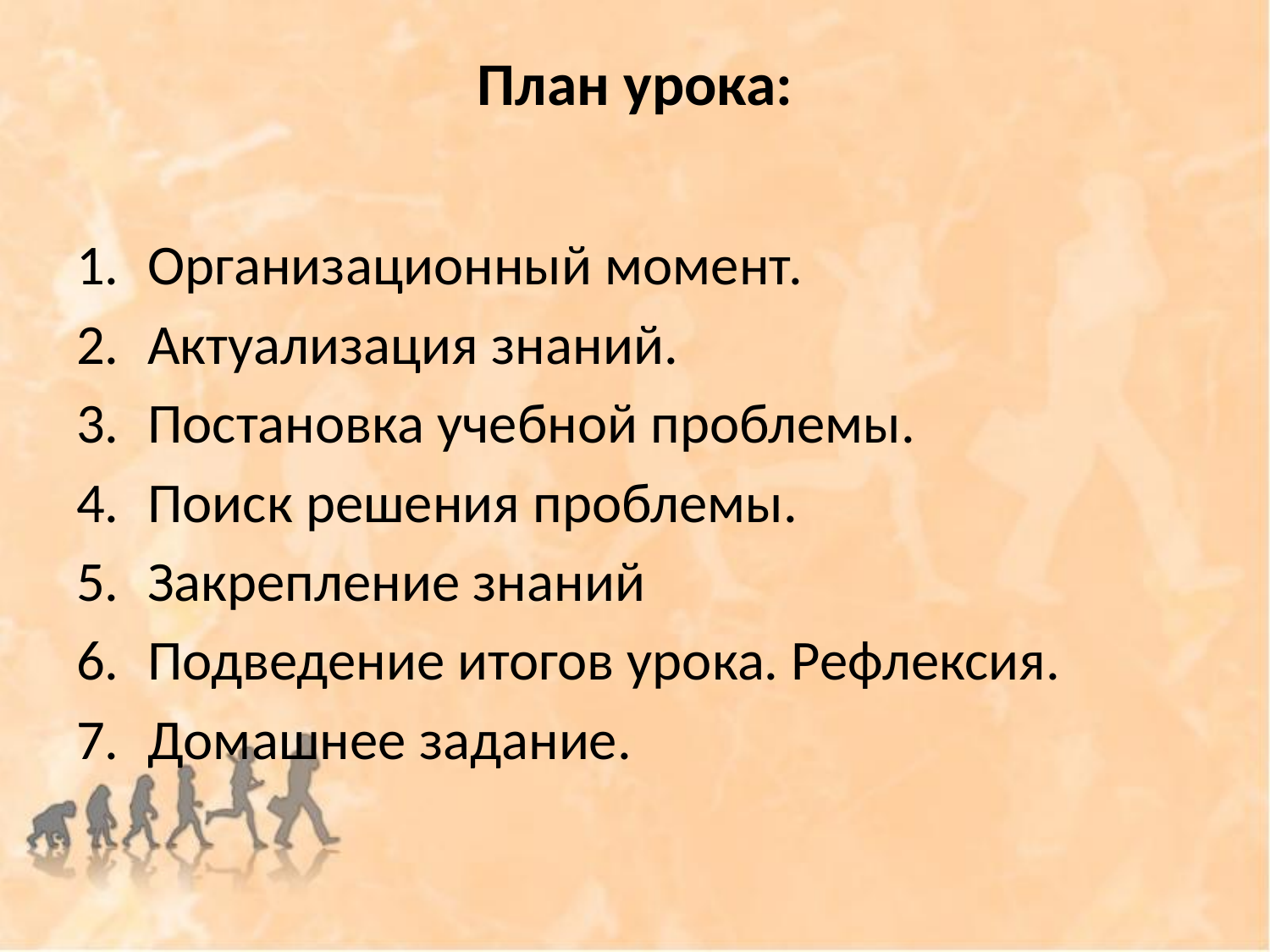

# План урока:
Организационный момент.
Актуализация знаний.
Постановка учебной проблемы.
Поиск решения проблемы.
Закрепление знаний
Подведение итогов урока. Рефлексия.
Домашнее задание.